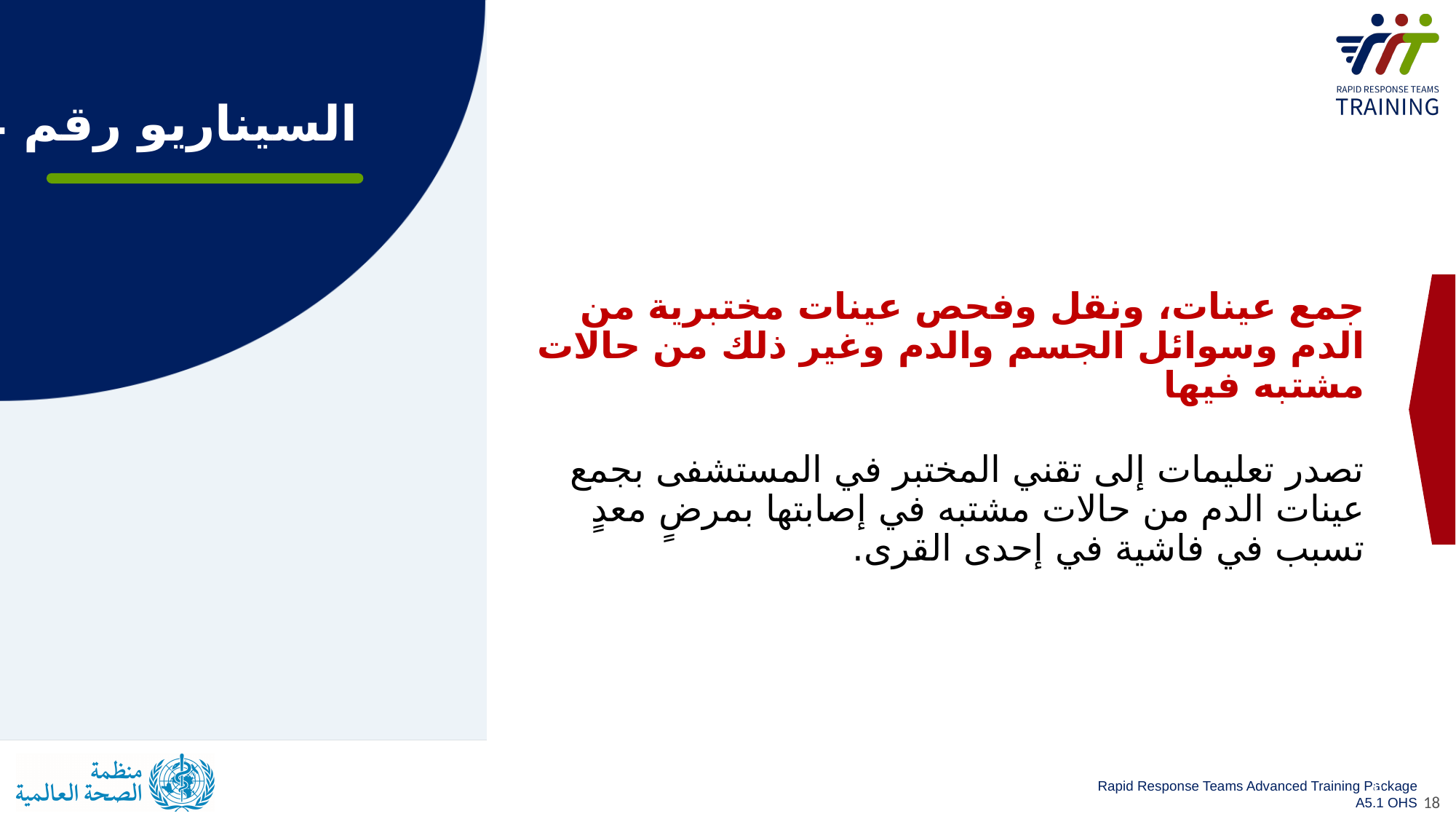

السيناريو رقم 4

جمع عينات، ونقل وفحص عينات مختبرية من الدم وسوائل الجسم والدم وغير ذلك من حالات مشتبه فيها

تصدر تعليمات إلى تقني المختبر في المستشفى بجمع عينات الدم من حالات مشتبه في إصابتها بمرضٍ معدٍ تسبب في فاشية في إحدى القرى.
18